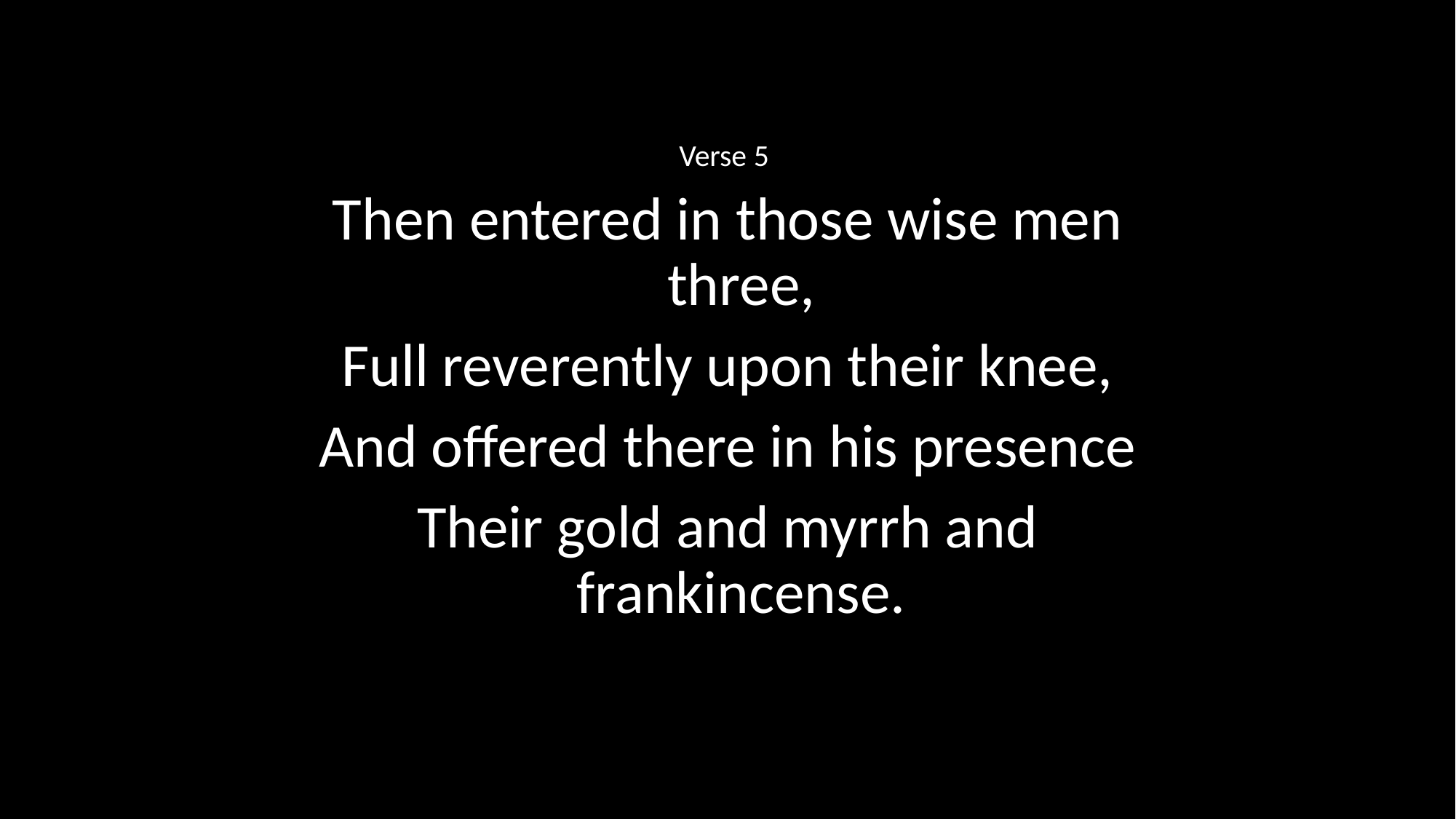

Verse 5
Then entered in those wise men three,
Full reverently upon their knee,
And offered there in his presence
Their gold and myrrh and frankincense.